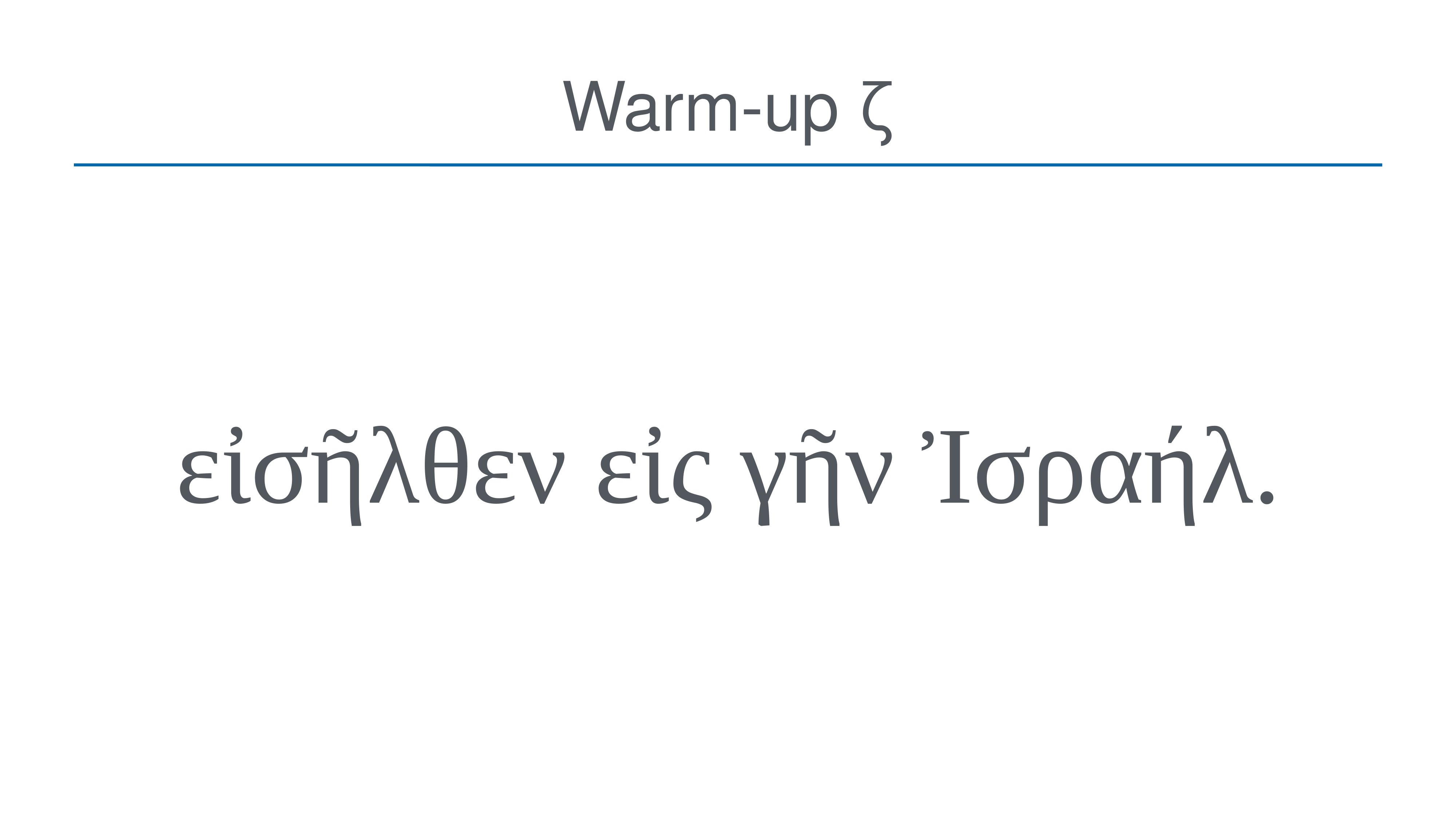

# Warm-up ζ
εἰσῆλθεν εἰς γῆν Ἰσραήλ.